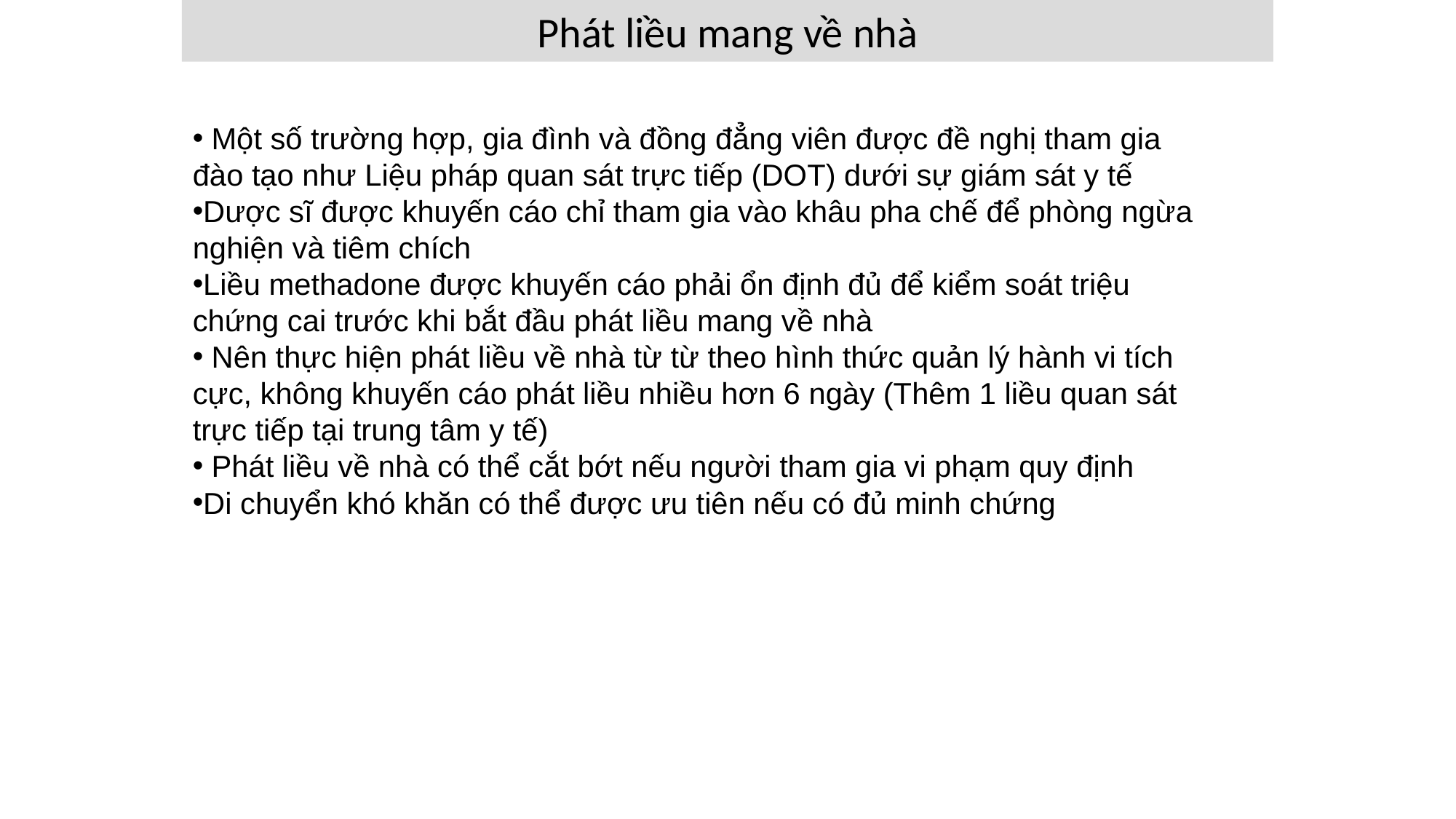

Phát liều mang về nhà
 Một số trường hợp, gia đình và đồng đẳng viên được đề nghị tham gia đào tạo như Liệu pháp quan sát trực tiếp (DOT) dưới sự giám sát y tế
Dược sĩ được khuyến cáo chỉ tham gia vào khâu pha chế để phòng ngừa nghiện và tiêm chích
Liều methadone được khuyến cáo phải ổn định đủ để kiểm soát triệu chứng cai trước khi bắt đầu phát liều mang về nhà
 Nên thực hiện phát liều về nhà từ từ theo hình thức quản lý hành vi tích cực, không khuyến cáo phát liều nhiều hơn 6 ngày (Thêm 1 liều quan sát trực tiếp tại trung tâm y tế)
 Phát liều về nhà có thể cắt bớt nếu người tham gia vi phạm quy định
Di chuyển khó khăn có thể được ưu tiên nếu có đủ minh chứng